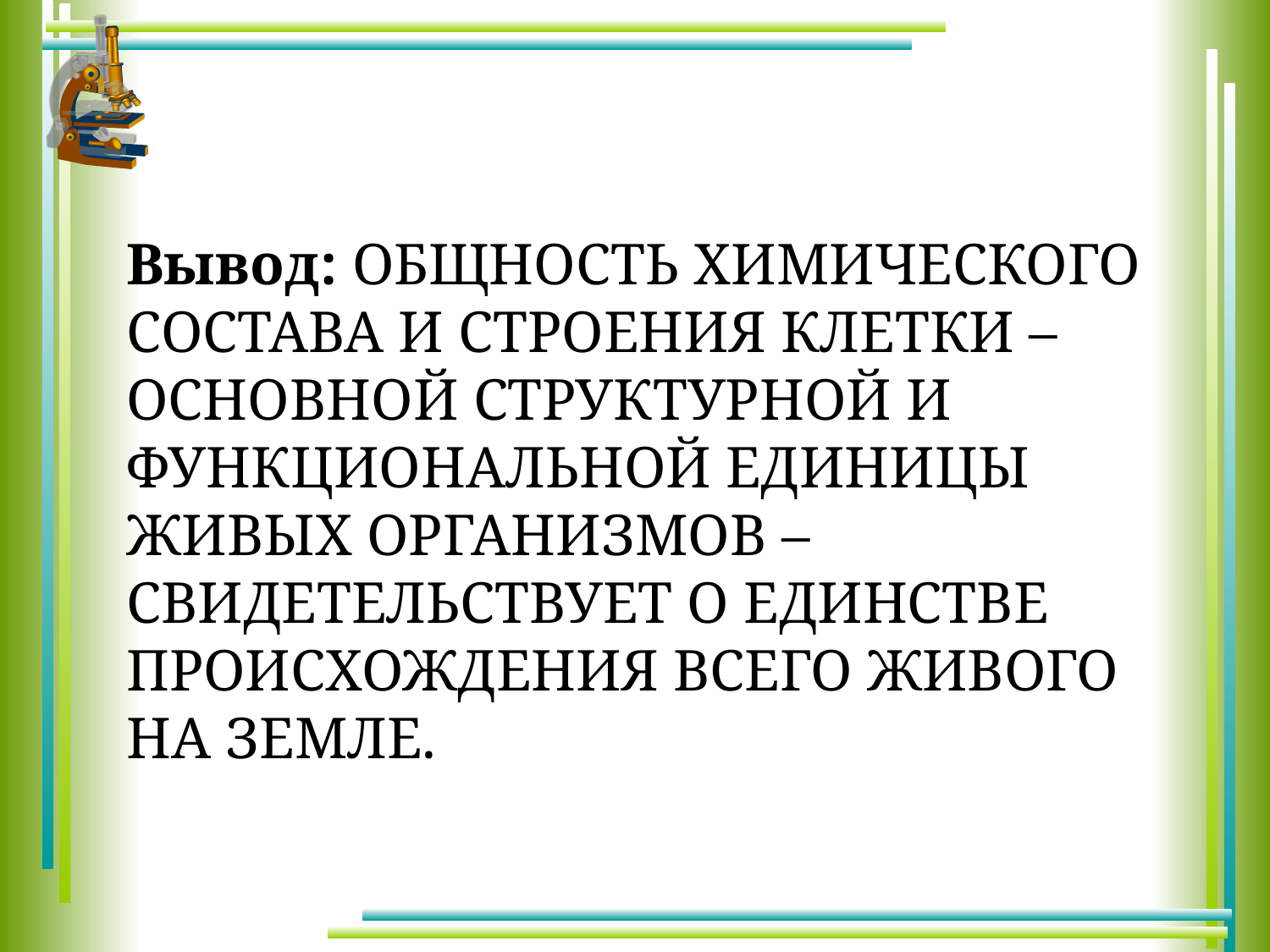

Вывод: ОБЩНОСТЬ ХИМИЧЕСКОГО СОСТАВА И СТРОЕНИЯ КЛЕТКИ – ОСНОВНОЙ СТРУКТУРНОЙ И ФУНКЦИОНАЛЬНОЙ ЕДИНИЦЫ ЖИВЫХ ОРГАНИЗМОВ – СВИДЕТЕЛЬСТВУЕТ О ЕДИНСТВЕ ПРОИСХОЖДЕНИЯ ВСЕГО ЖИВОГО НА ЗЕМЛЕ.